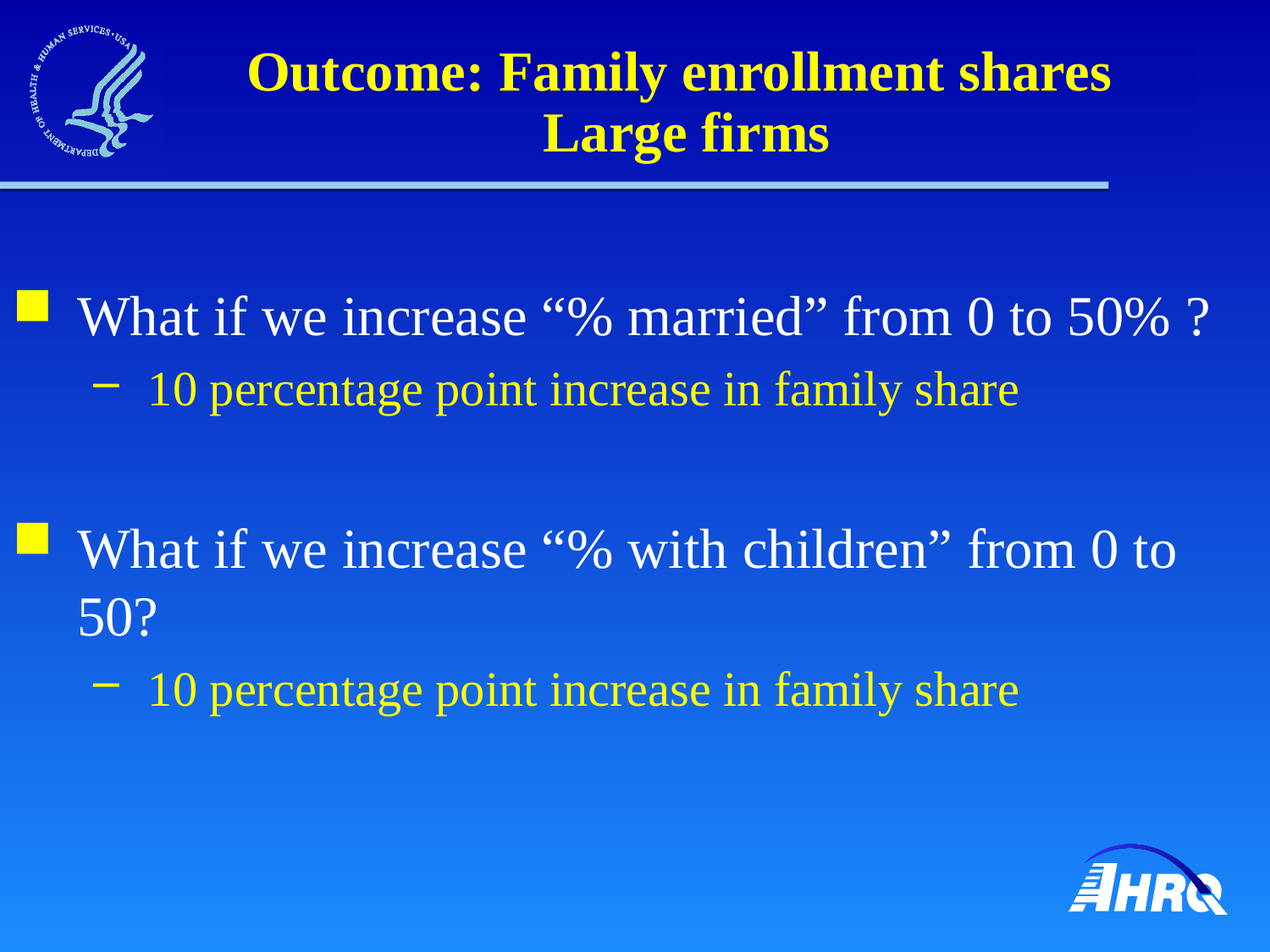

# Outcome: Family enrollment shares Large firms

What if we increase “% married” from 0 to 50% ?
10 percentage point increase in family share

What if we increase “% with children” from 0 to 50?
10 percentage point increase in family share